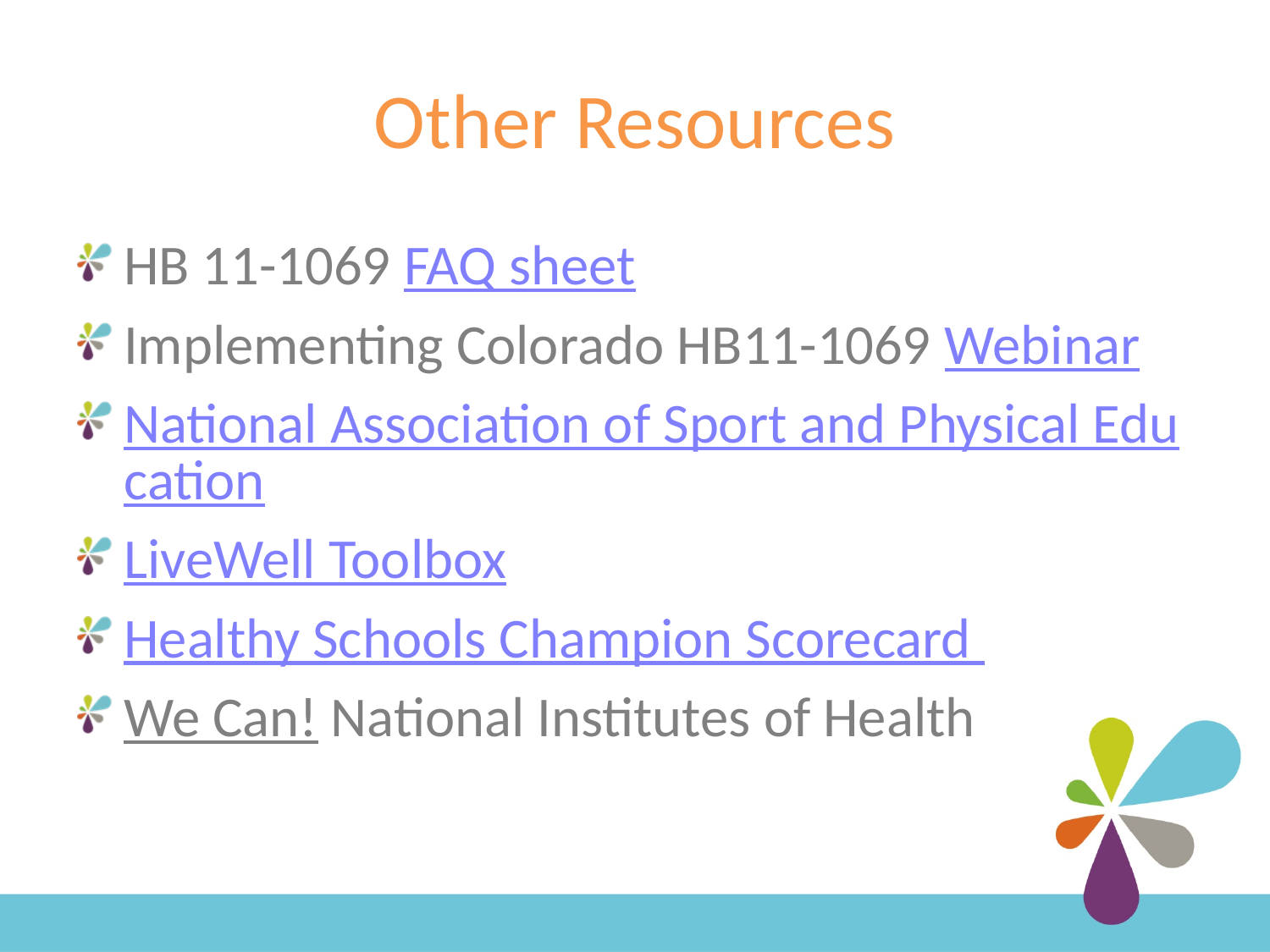

# Other Resources
HB 11-1069 FAQ sheet
Implementing Colorado HB11-1069 Webinar
National Association of Sport and Physical Education
LiveWell Toolbox
Healthy Schools Champion Scorecard
We Can! National Institutes of Health